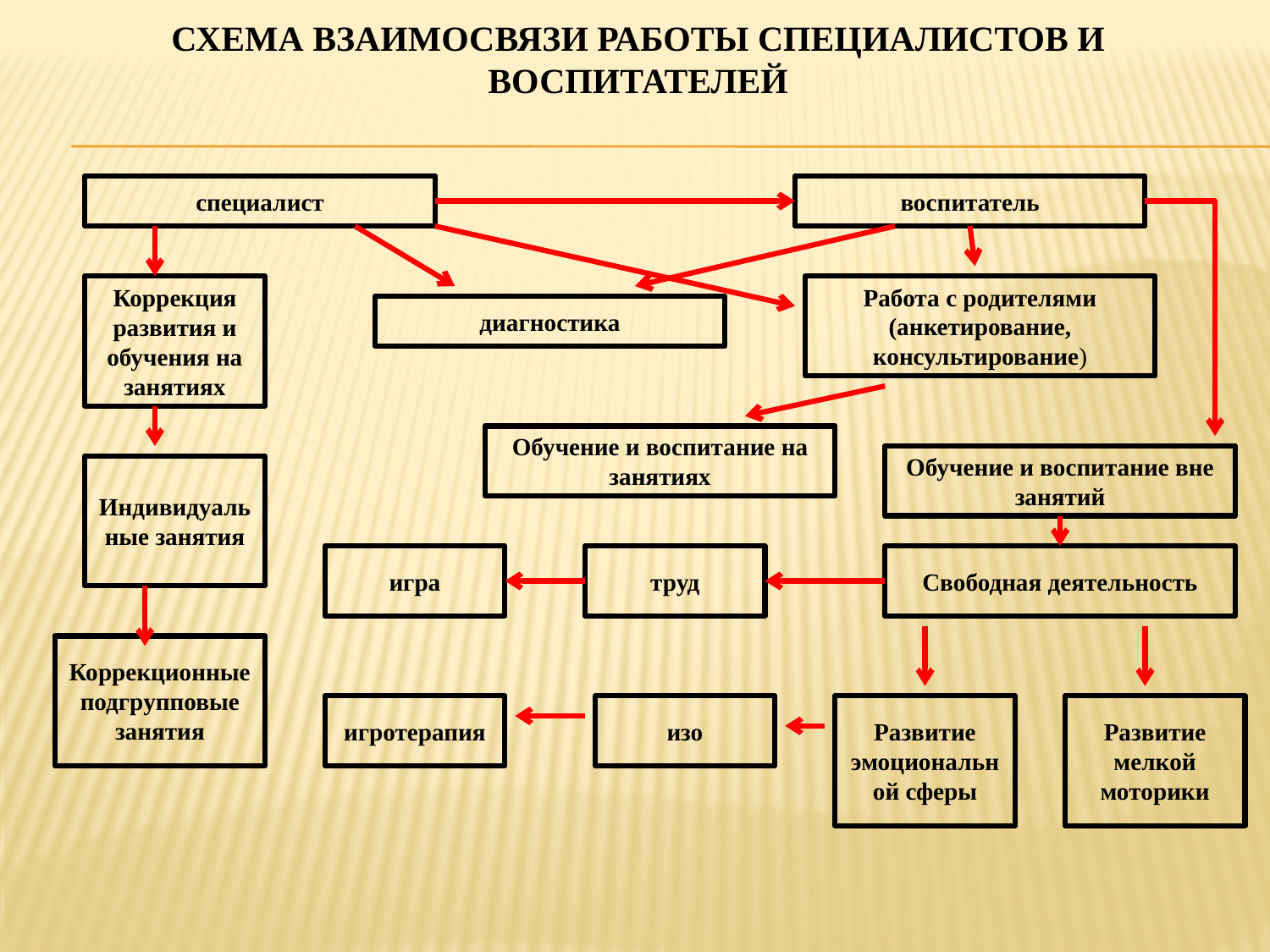

# Схема взаимосвязи работы специалистов и воспитателей
специалист
воспитатель
Коррекция развития и обучения на занятиях
Работа с родителями (анкетирование, консультирование)
диагностика
Обучение и воспитание на занятиях
Обучение и воспитание вне занятий
Индивидуальные занятия
игра
труд
Свободная деятельность
Коррекционные подгрупповые занятия
игротерапия
изо
Развитие эмоциональной сферы
Развитие мелкой моторики